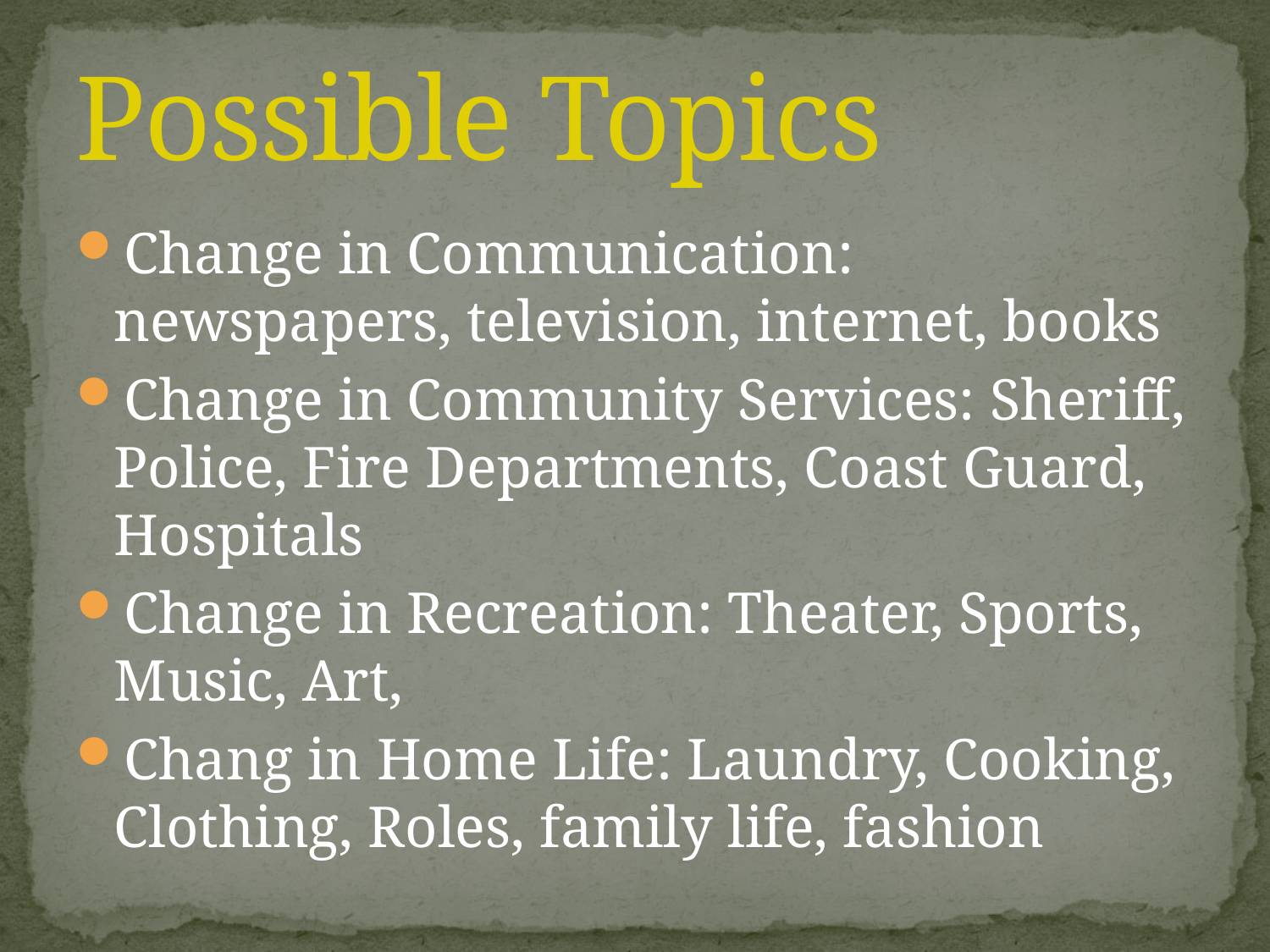

# Possible Topics
Change in Communication: newspapers, television, internet, books
Change in Community Services: Sheriff, Police, Fire Departments, Coast Guard, Hospitals
Change in Recreation: Theater, Sports, Music, Art,
Chang in Home Life: Laundry, Cooking, Clothing, Roles, family life, fashion